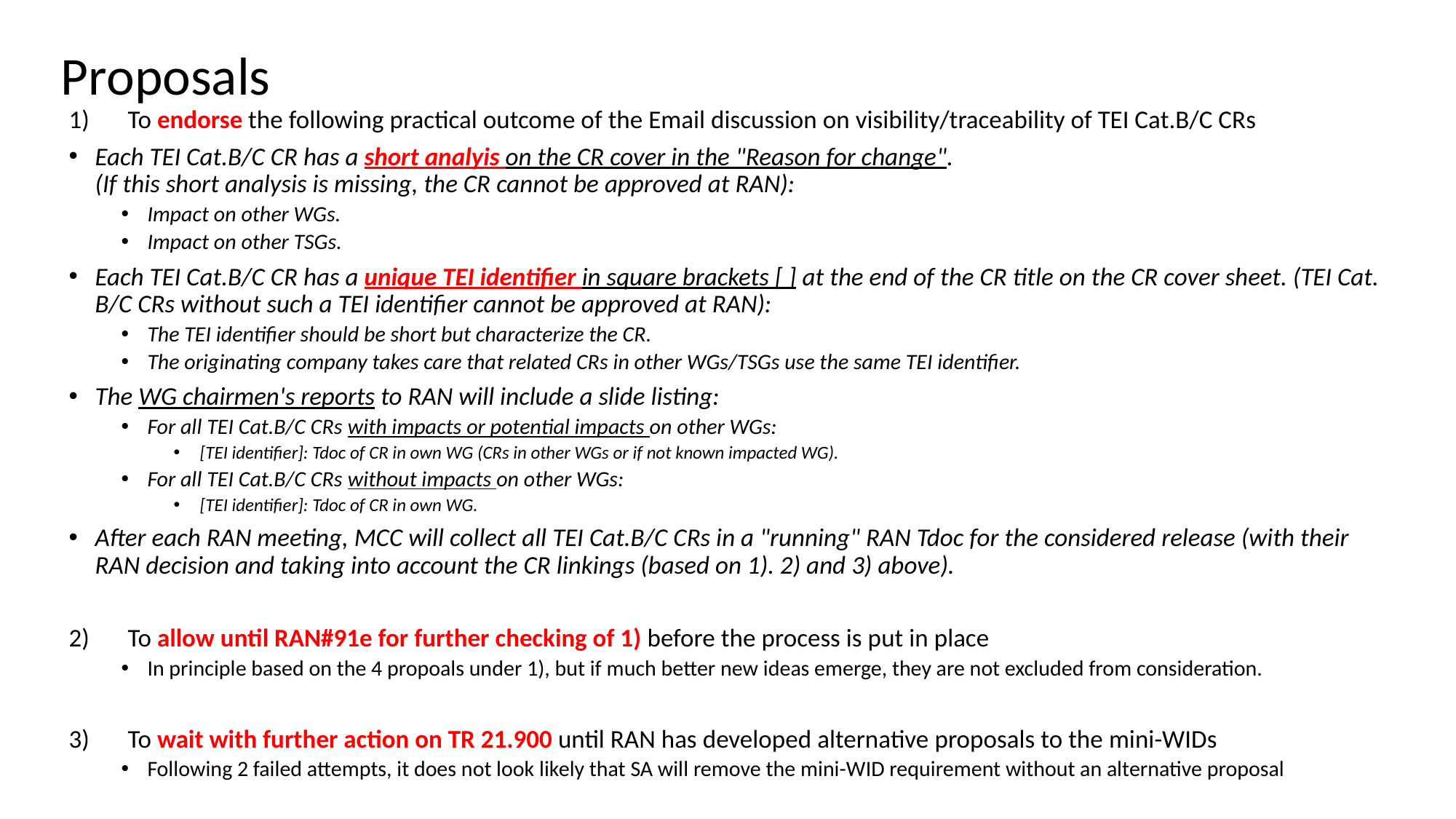

# Proposals
To endorse the following practical outcome of the Email discussion on visibility/traceability of TEI Cat.B/C CRs
Each TEI Cat.B/C CR has a short analyis on the CR cover in the "Reason for change".
(If this short analysis is missing, the CR cannot be approved at RAN):
Impact on other WGs.
Impact on other TSGs.
Each TEI Cat.B/C CR has a unique TEI identifier in square brackets [ ] at the end of the CR title on the CR cover sheet. (TEI Cat. B/C CRs without such a TEI identifier cannot be approved at RAN):
The TEI identifier should be short but characterize the CR.
The originating company takes care that related CRs in other WGs/TSGs use the same TEI identifier.
The WG chairmen's reports to RAN will include a slide listing:
For all TEI Cat.B/C CRs with impacts or potential impacts on other WGs:
[TEI identifier]: Tdoc of CR in own WG (CRs in other WGs or if not known impacted WG).
For all TEI Cat.B/C CRs without impacts on other WGs:
[TEI identifier]: Tdoc of CR in own WG.
After each RAN meeting, MCC will collect all TEI Cat.B/C CRs in a "running" RAN Tdoc for the considered release (with their RAN decision and taking into account the CR linkings (based on 1). 2) and 3) above).

To allow until RAN#91e for further checking of 1) before the process is put in place
In principle based on the 4 propoals under 1), but if much better new ideas emerge, they are not excluded from consideration.

To wait with further action on TR 21.900 until RAN has developed alternative proposals to the mini-WIDs
Following 2 failed attempts, it does not look likely that SA will remove the mini-WID requirement without an alternative proposal